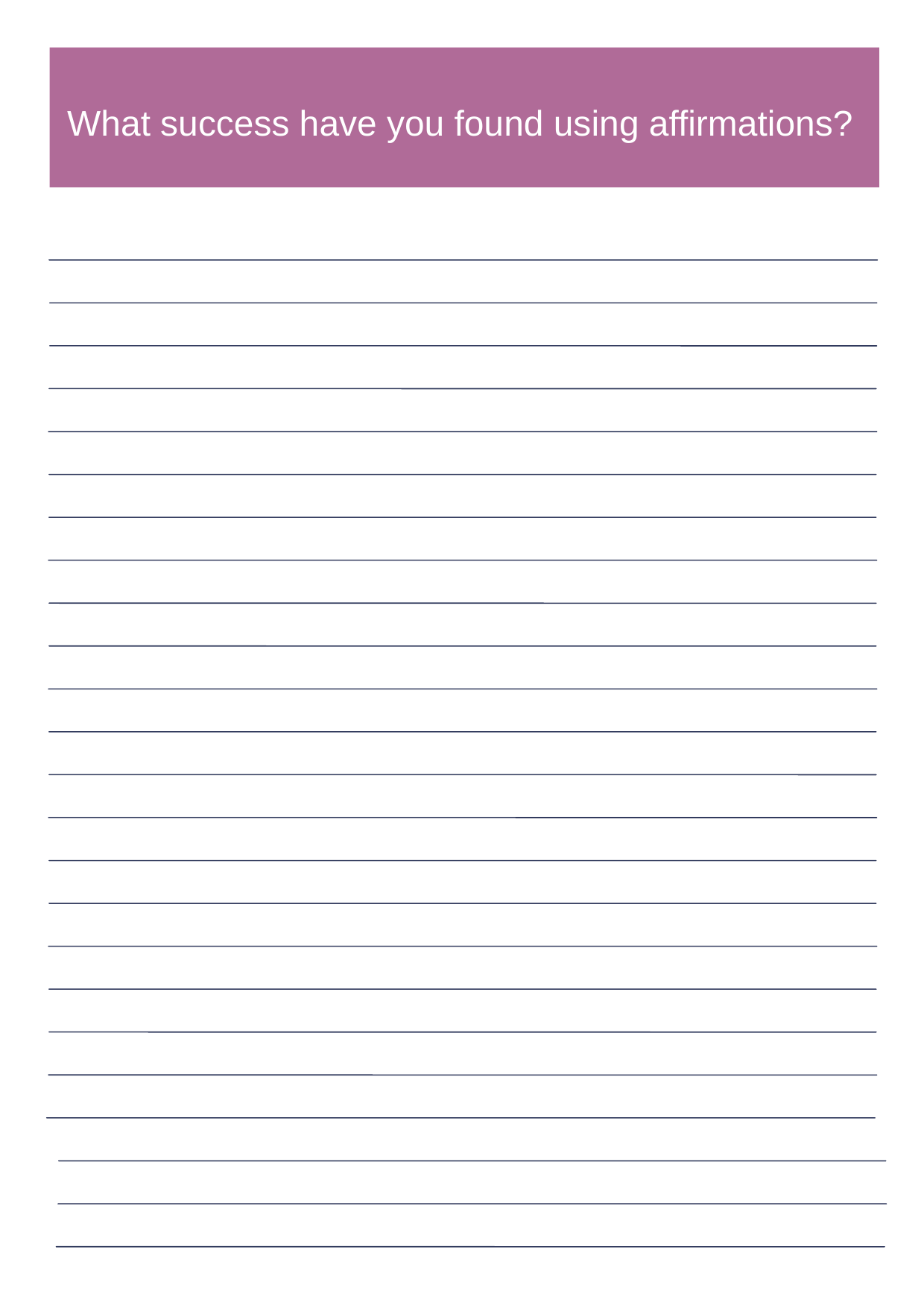

What success have you found using affirmations?